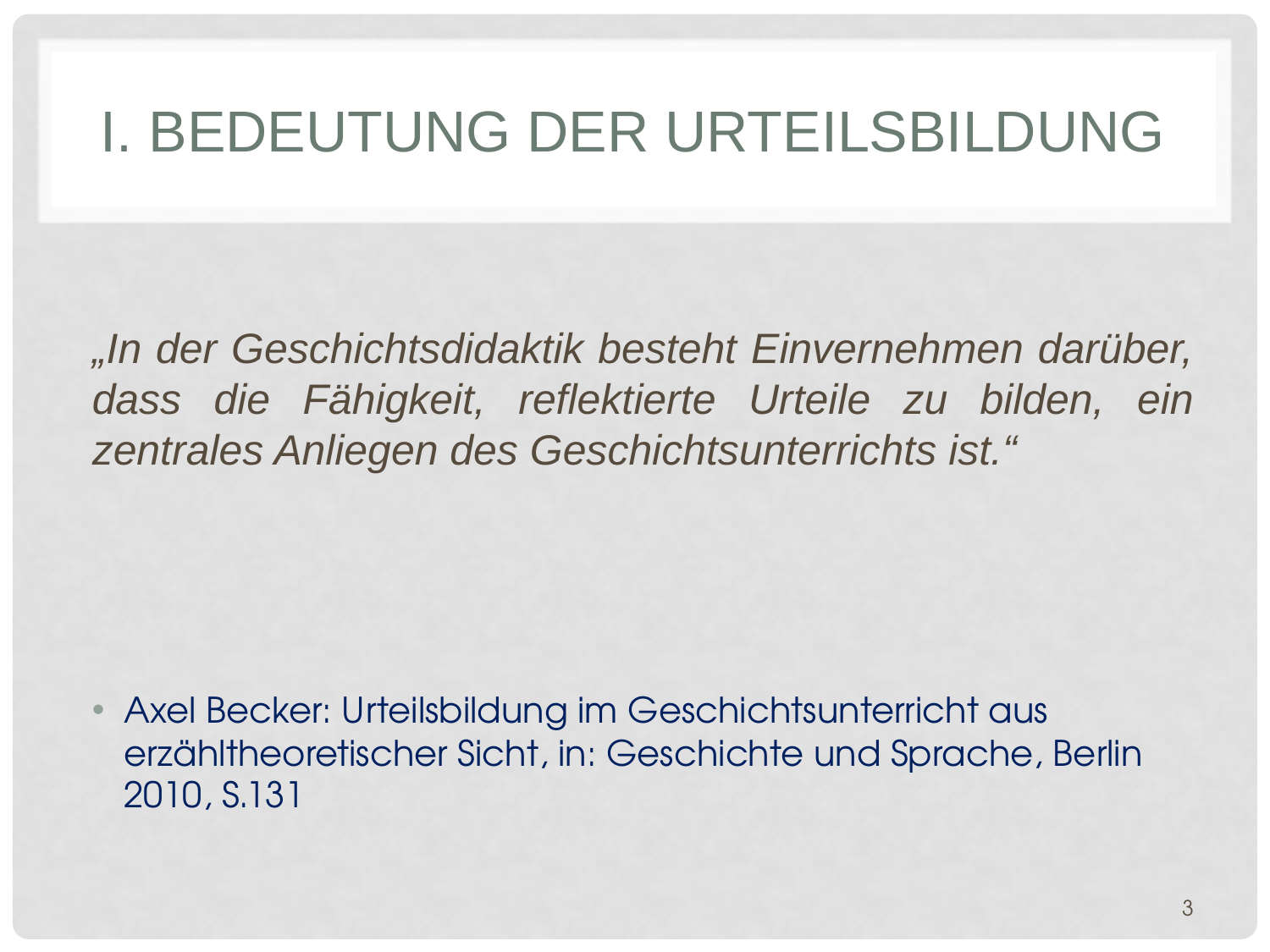

# I. Bedeutung der Urteilsbildung

„In der Geschichtsdidaktik besteht Einvernehmen darüber, dass die Fähigkeit, reflektierte Urteile zu bilden, ein zentrales Anliegen des Geschichtsunterrichts ist.“

Axel Becker: Urteilsbildung im Geschichtsunterricht aus erzähltheoretischer Sicht, in: Geschichte und Sprache, Berlin 2010, S.131
3